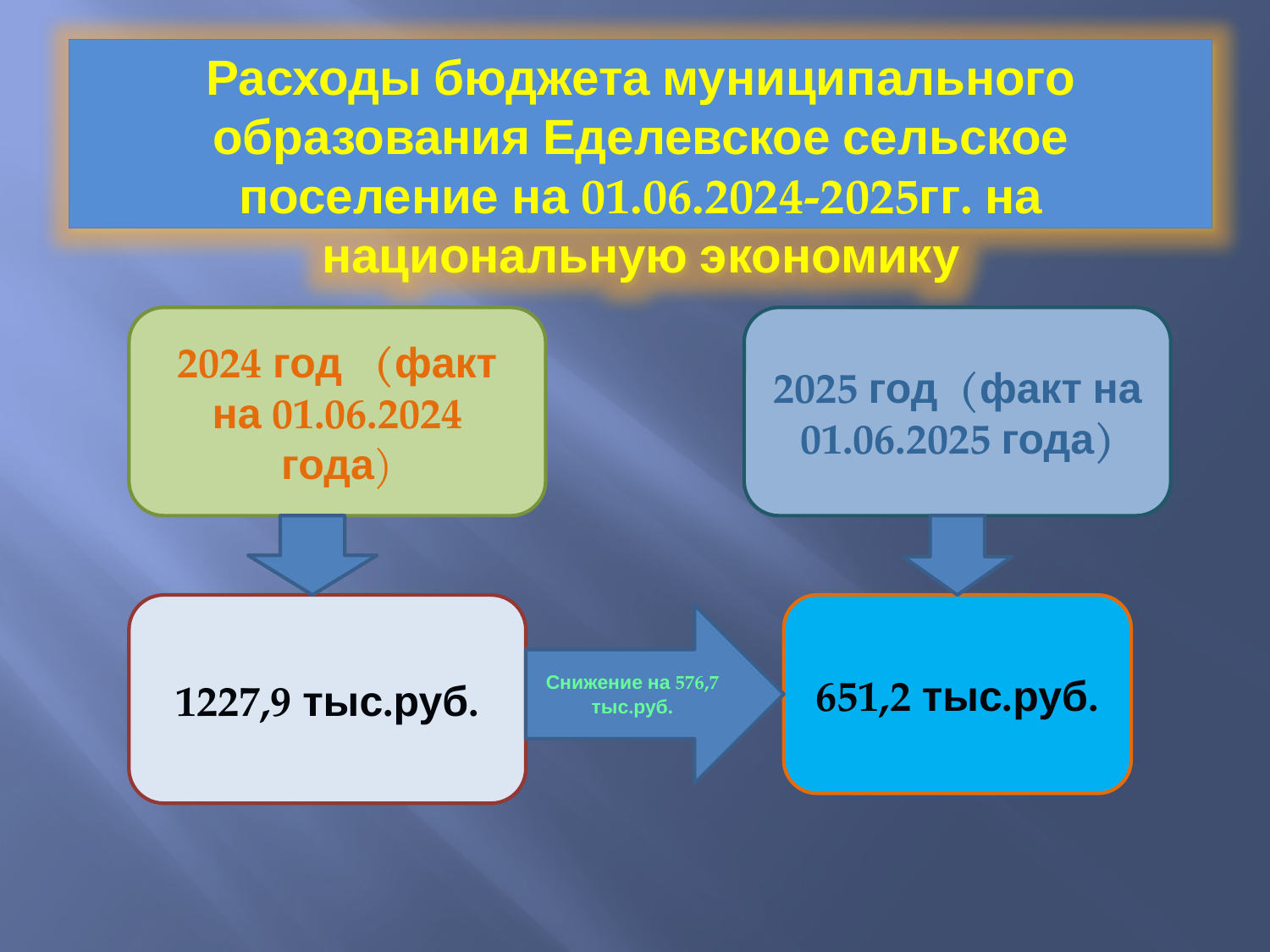

Расходы бюджета муниципального образования Еделевское сельское поселение на 01.06.2024-2025гг. на национальную экономику
2024 год   (факт на 01.06.2024 года)
2025 год  (факт на 01.06.2025 года)

1227,9 тыс.руб.
651,2 тыс.руб.
Снижение на 576,7 тыс.руб.